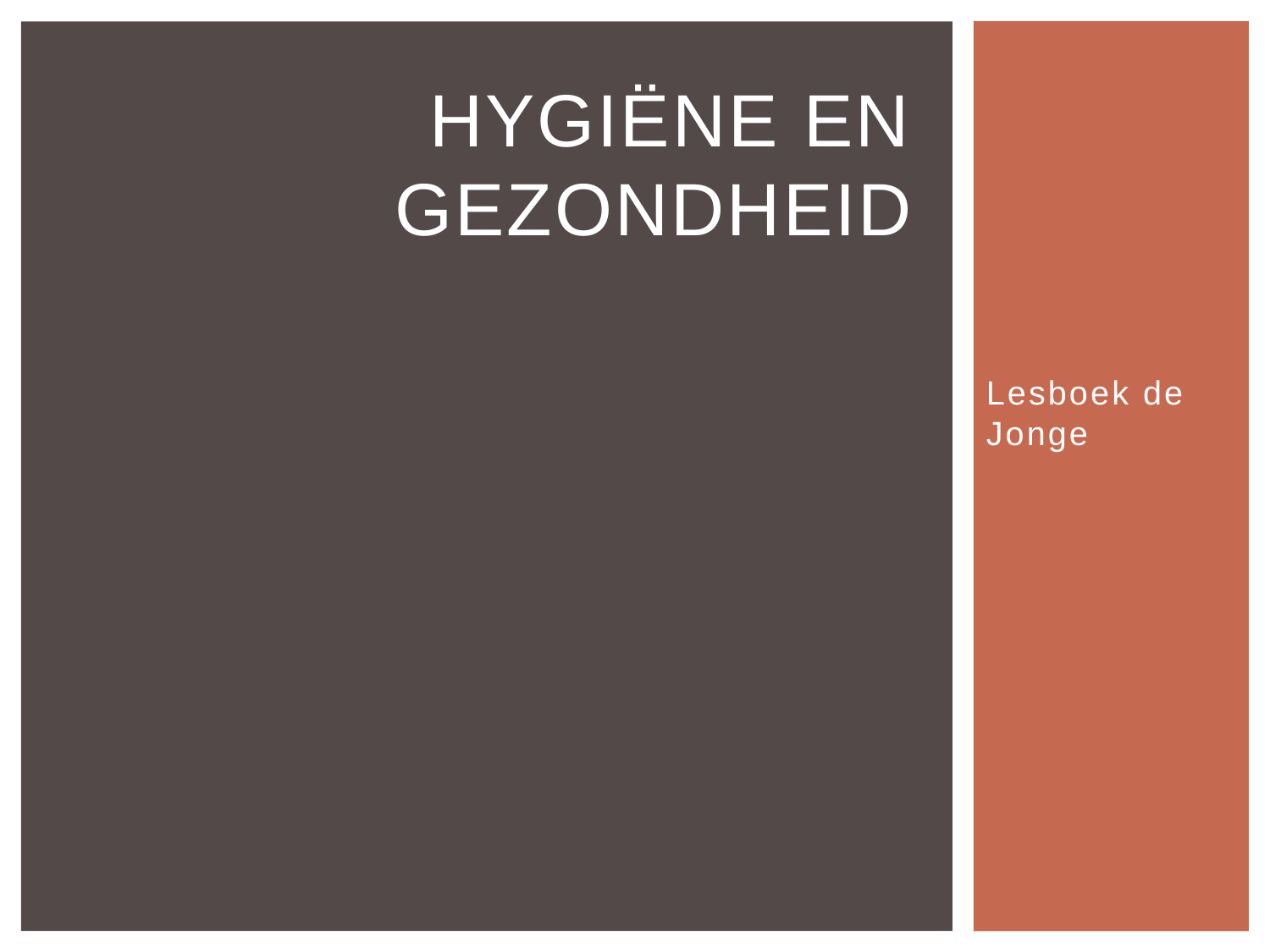

# Hygiëne en gezondheid
Lesboek de Jonge